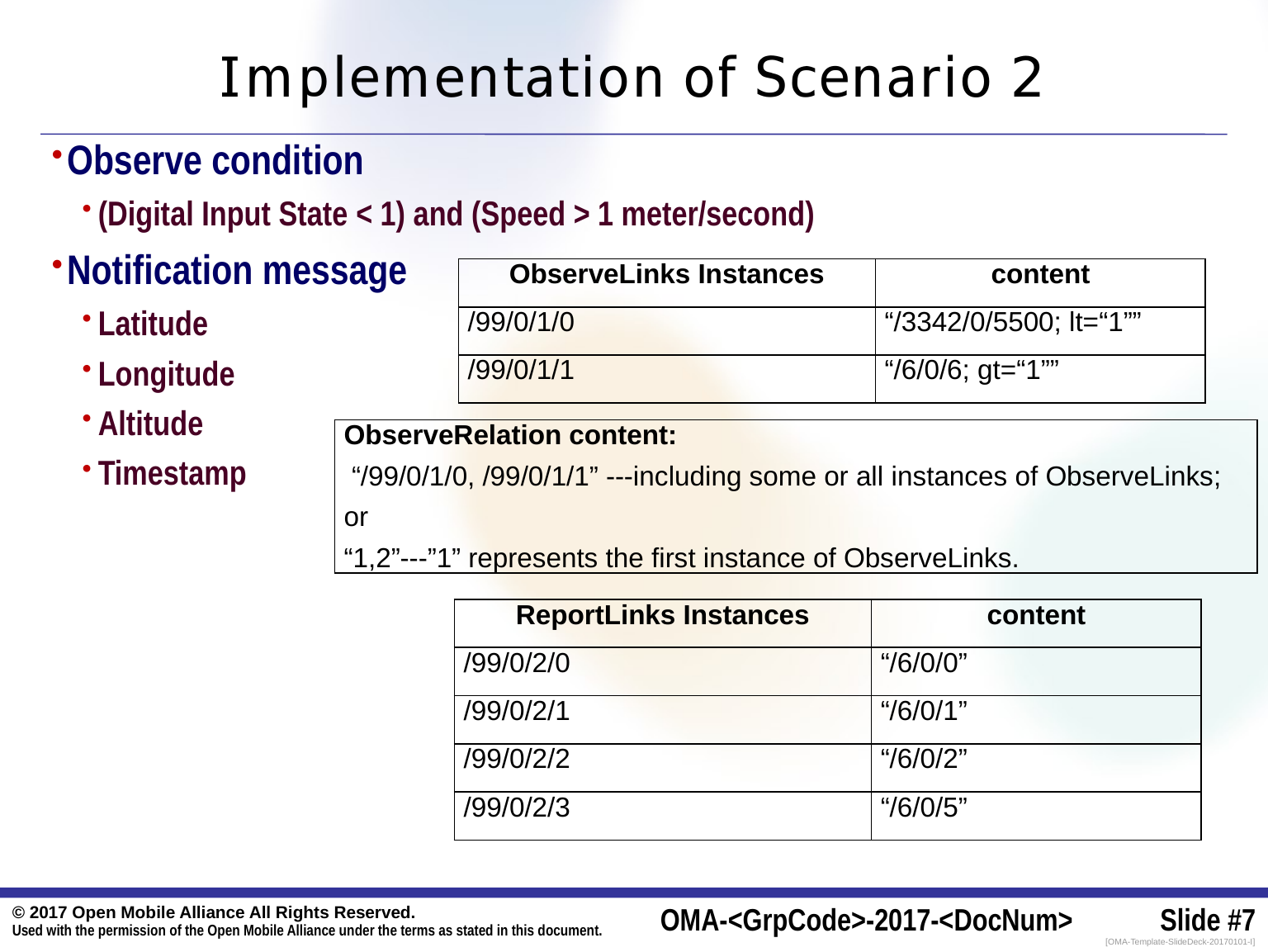

# Implementation of Scenario 2
Observe condition
(Digital Input State < 1) and (Speed > 1 meter/second)
Notification message
Latitude
Longitude
Altitude
Timestamp
| ObserveLinks Instances | content |
| --- | --- |
| /99/0/1/0 | “/3342/0/5500; lt=“1”” |
| /99/0/1/1 | “/6/0/6; gt=“1”” |
| ObserveRelation content: “/99/0/1/0, /99/0/1/1” ---including some or all instances of ObserveLinks; or “1,2”---”1” represents the first instance of ObserveLinks. |
| --- |
| ReportLinks Instances | content |
| --- | --- |
| /99/0/2/0 | “/6/0/0” |
| /99/0/2/1 | “/6/0/1” |
| /99/0/2/2 | “/6/0/2” |
| /99/0/2/3 | “/6/0/5” |